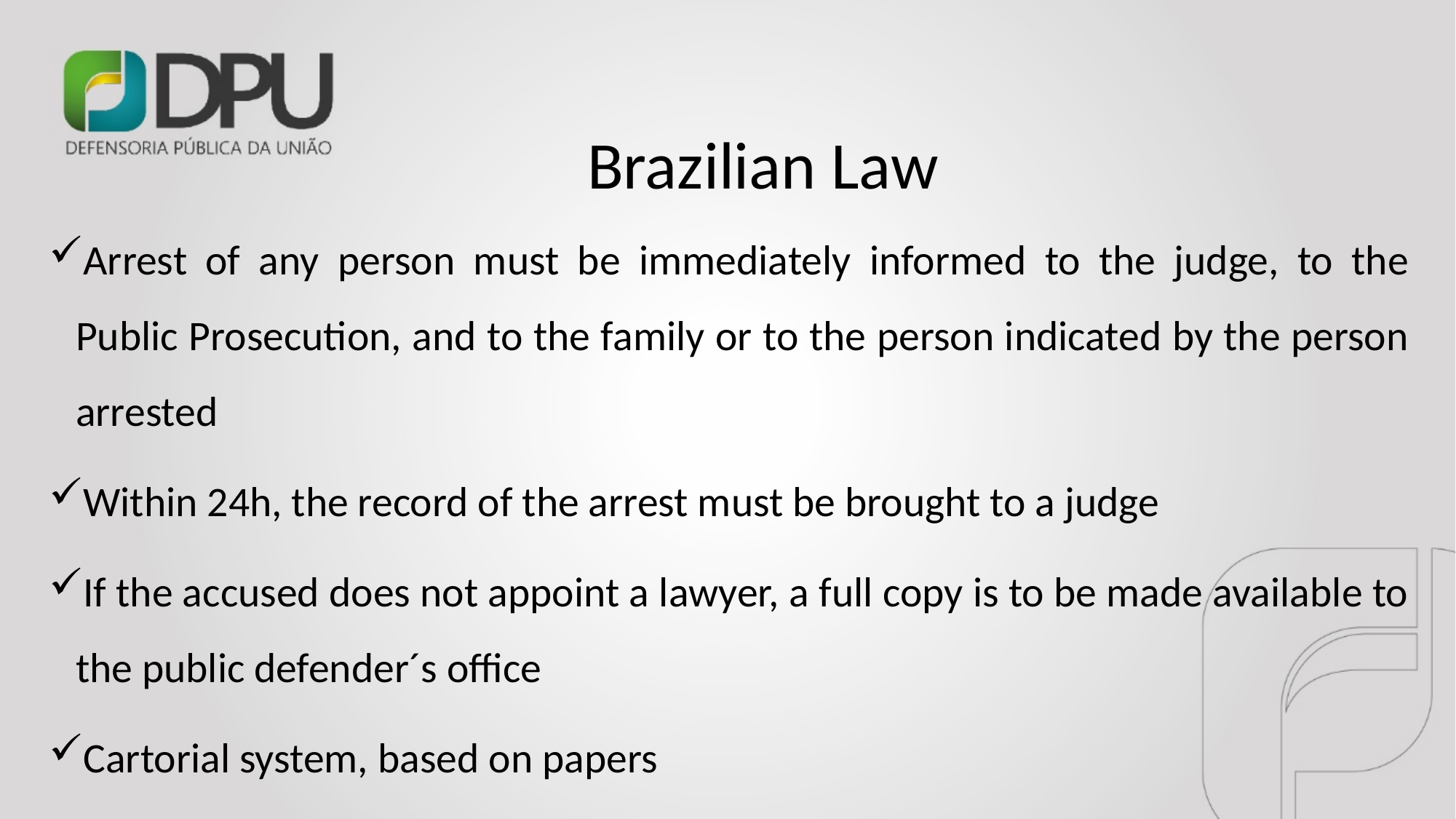

# Brazilian Law
Arrest of any person must be immediately informed to the judge, to the Public Prosecution, and to the family or to the person indicated by the person arrested
Within 24h, the record of the arrest must be brought to a judge
If the accused does not appoint a lawyer, a full copy is to be made available to the public defender´s office
Cartorial system, based on papers